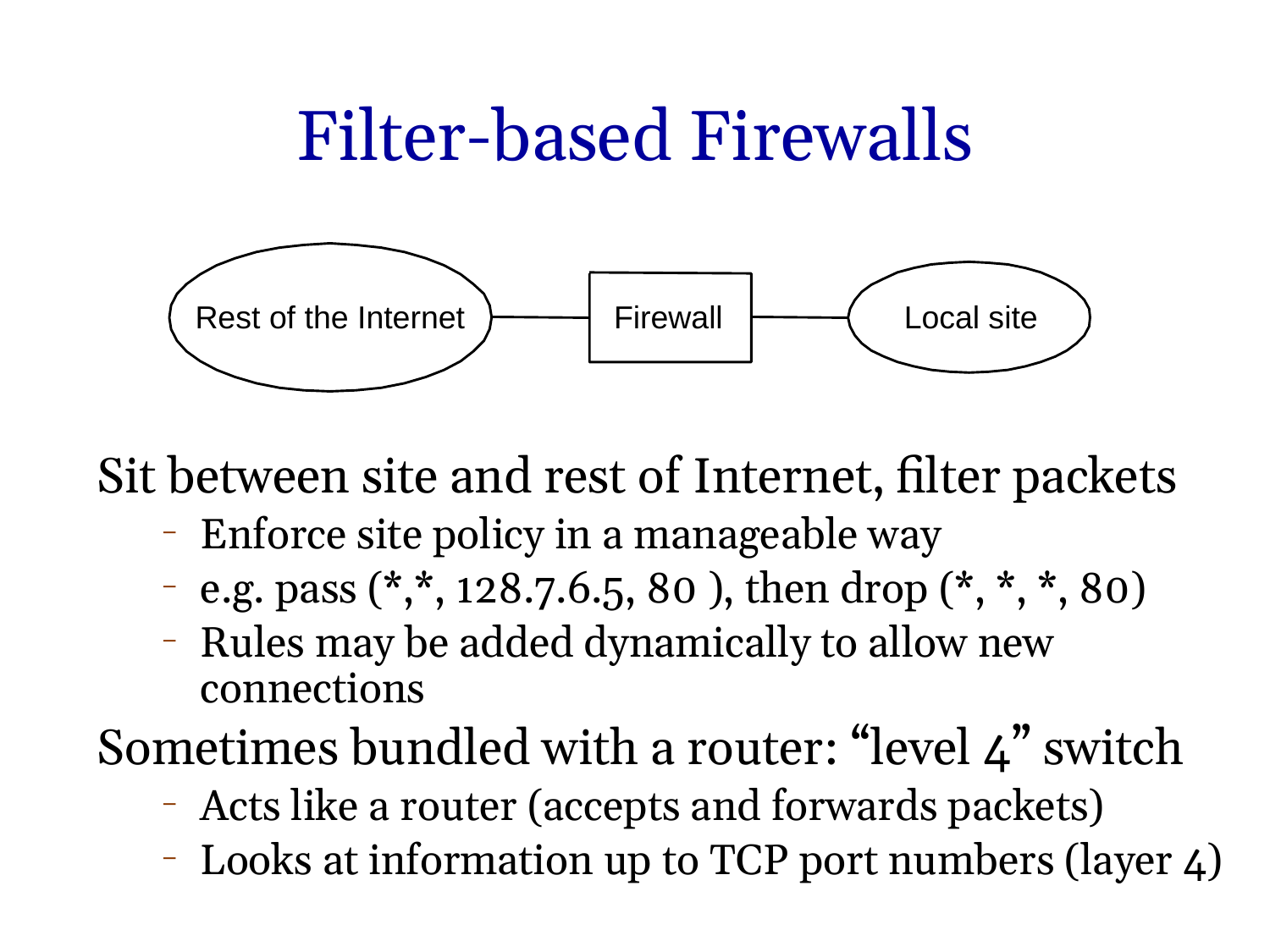

# Filter-based Firewalls

Rest of the Internet
Firewall
Local site

Sit between site and rest of Internet, filter packets
Enforce site policy in a manageable way
e.g. pass (*,*, 128.7.6.5, 80 ), then drop (*, *, *, 80)
Rules may be added dynamically to allow new connections
Sometimes bundled with a router: “level 4” switch
Acts like a router (accepts and forwards packets)
Looks at information up to TCP port numbers (layer 4)